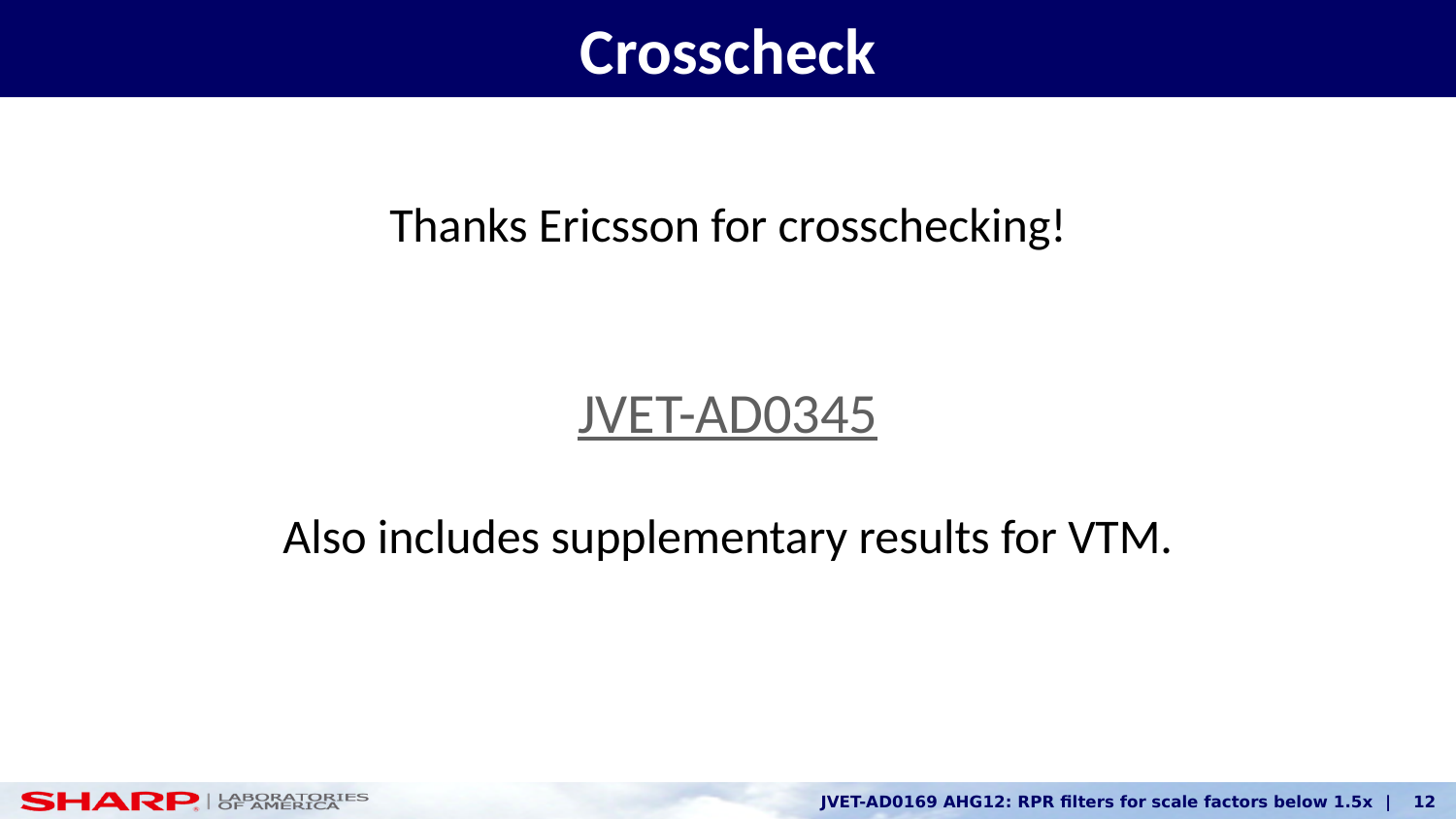

# Crosscheck

Thanks Ericsson for crosschecking!

JVET-AD0345

Also includes supplementary results for VTM.